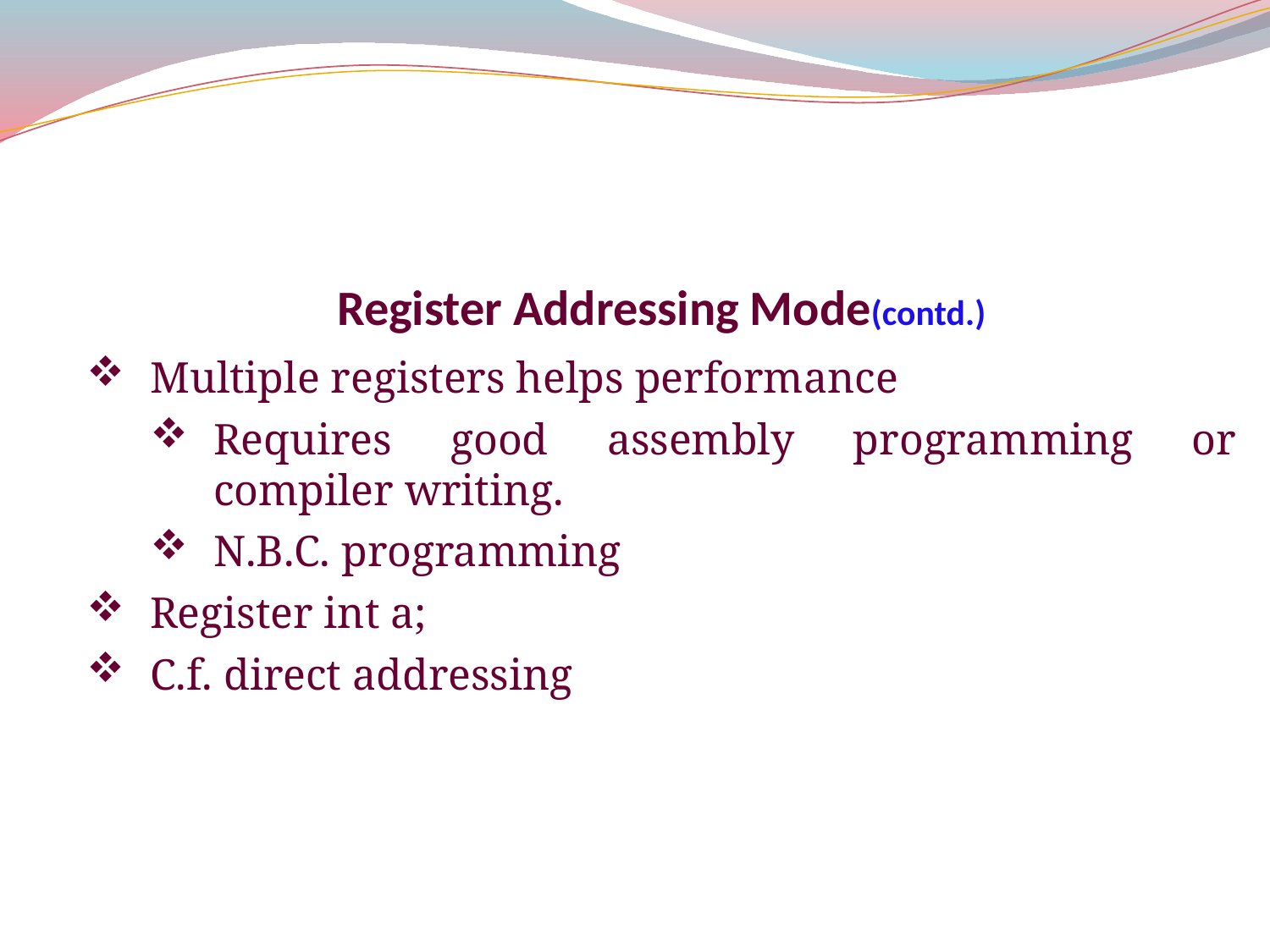

Register Addressing Mode(contd.)
Multiple registers helps performance
Requires good assembly programming or compiler writing.
N.B.C. programming
Register int a;
C.f. direct addressing